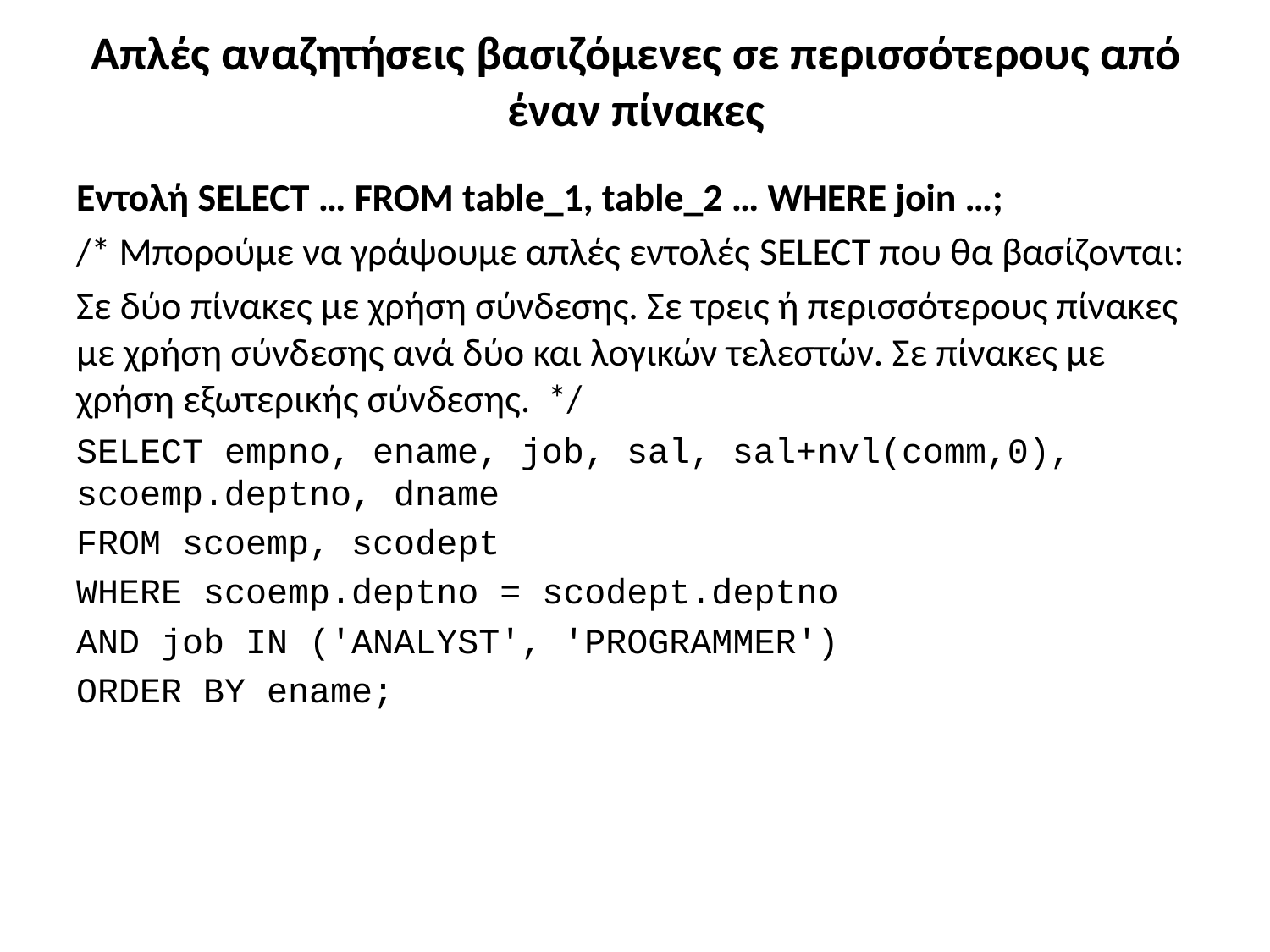

# Απλές αναζητήσεις βασιζόμενες σε περισσότερους από έναν πίνακες
Εντολή SELECT … FROM table_1, table_2 … WHERE join …;
/* Μπορούμε να γράψουμε απλές εντολές SELECT που θα βασίζονται:
Σε δύο πίνακες με χρήση σύνδεσης. Σε τρεις ή περισσότερους πίνακες με χρήση σύνδεσης ανά δύο και λογικών τελεστών. Σε πίνακες με χρήση εξωτερικής σύνδεσης.  */
SELECT empno, ename, job, sal, sal+nvl(comm,0), scoemp.deptno, dname
FROM scoemp, scodept
WHERE scoemp.deptno = scodept.deptno
AND job IN ('ANALYST', 'PROGRAMMER')
ORDER BY ename;